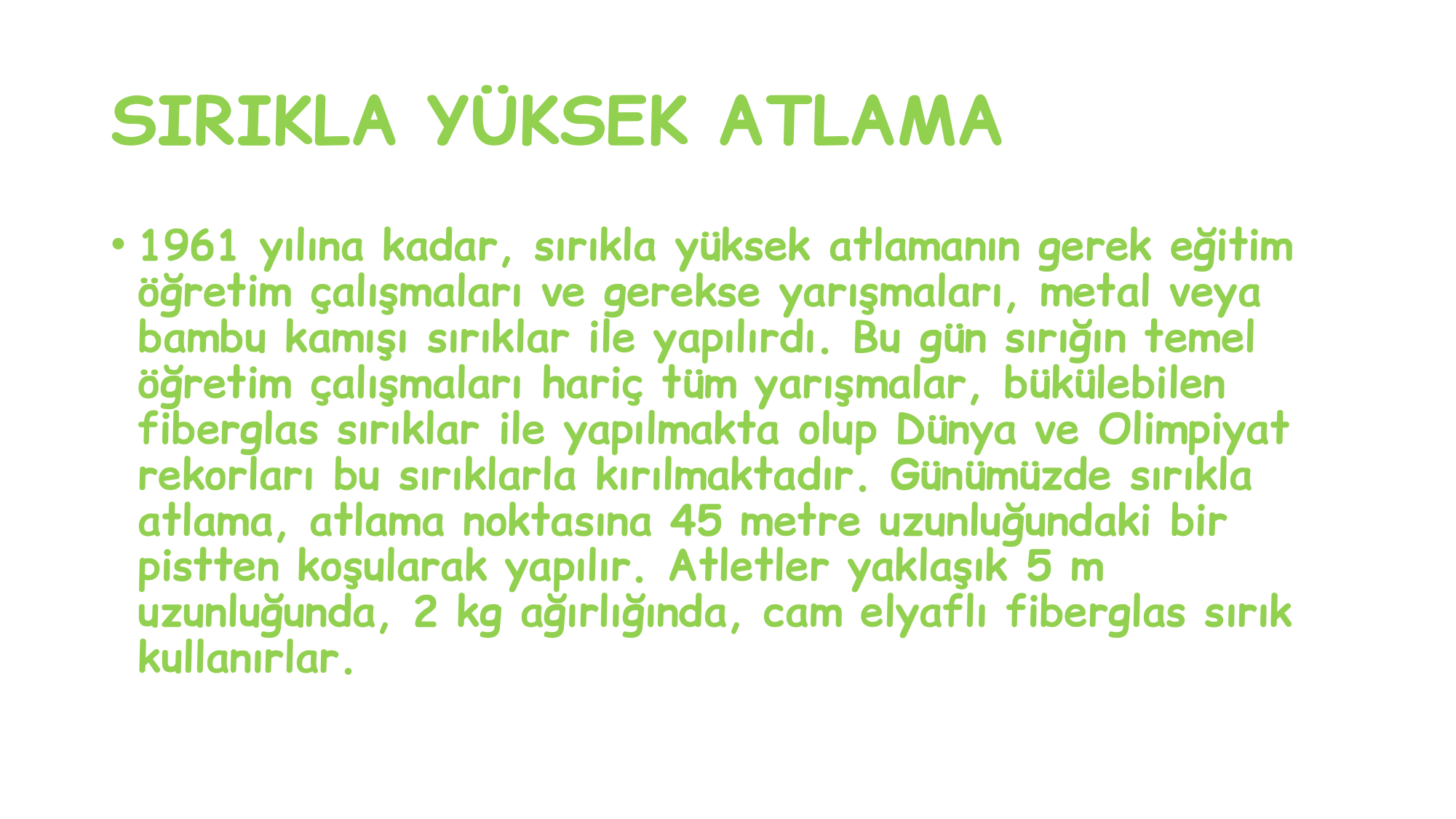

# SIRIKLA YÜKSEK ATLAMA
1961 yılına kadar, sırıkla yüksek atlamanın gerek eğitim öğretim çalışmaları ve gerekse yarışmaları, metal veya bambu kamışı sırıklar ile yapılırdı. Bu gün sırığın temel öğretim çalışmaları hariç tüm yarışmalar, bükülebilen fiberglas sırıklar ile yapılmakta olup Dünya ve Olimpiyat rekorları bu sırıklarla kırılmaktadır. Günümüzde sırıkla atlama, atlama noktasına 45 metre uzunluğundaki bir pistten koşularak yapılır. Atletler yaklaşık 5 m uzunluğunda, 2 kg ağırlığında, cam elyaflı fiberglas sırık kullanırlar.